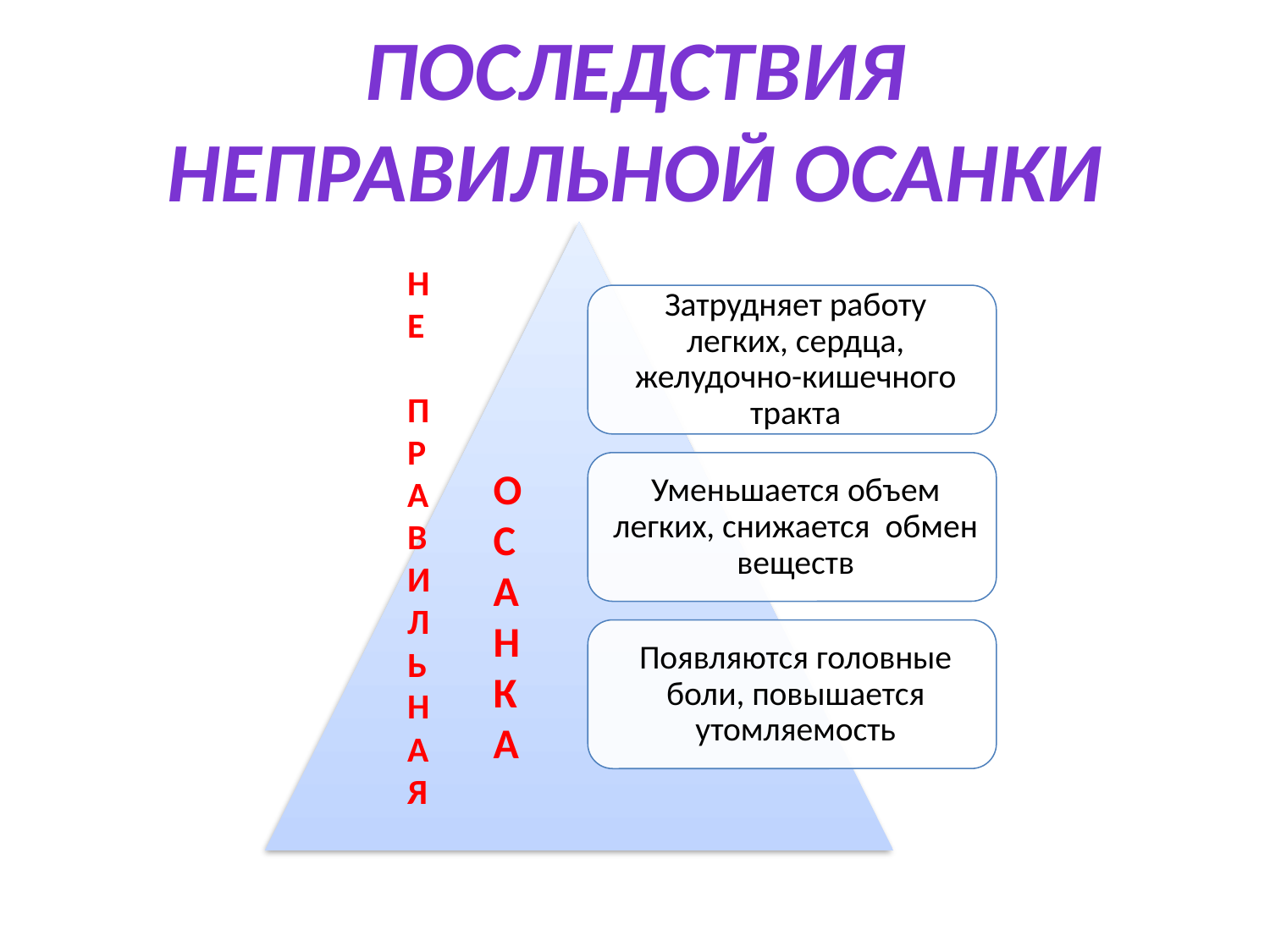

# Последствия неправильной осанки
Затрудняет работу легких, сердца, желудочно-кишечного тракта
Уменьшается объем легких, снижается  обмен веществ
Появляются головные боли, повышается утомляемость
Н
Е

П
Р
А
В
И
Л
Ь
Н
А
Я

О
С
А
Н
К
А